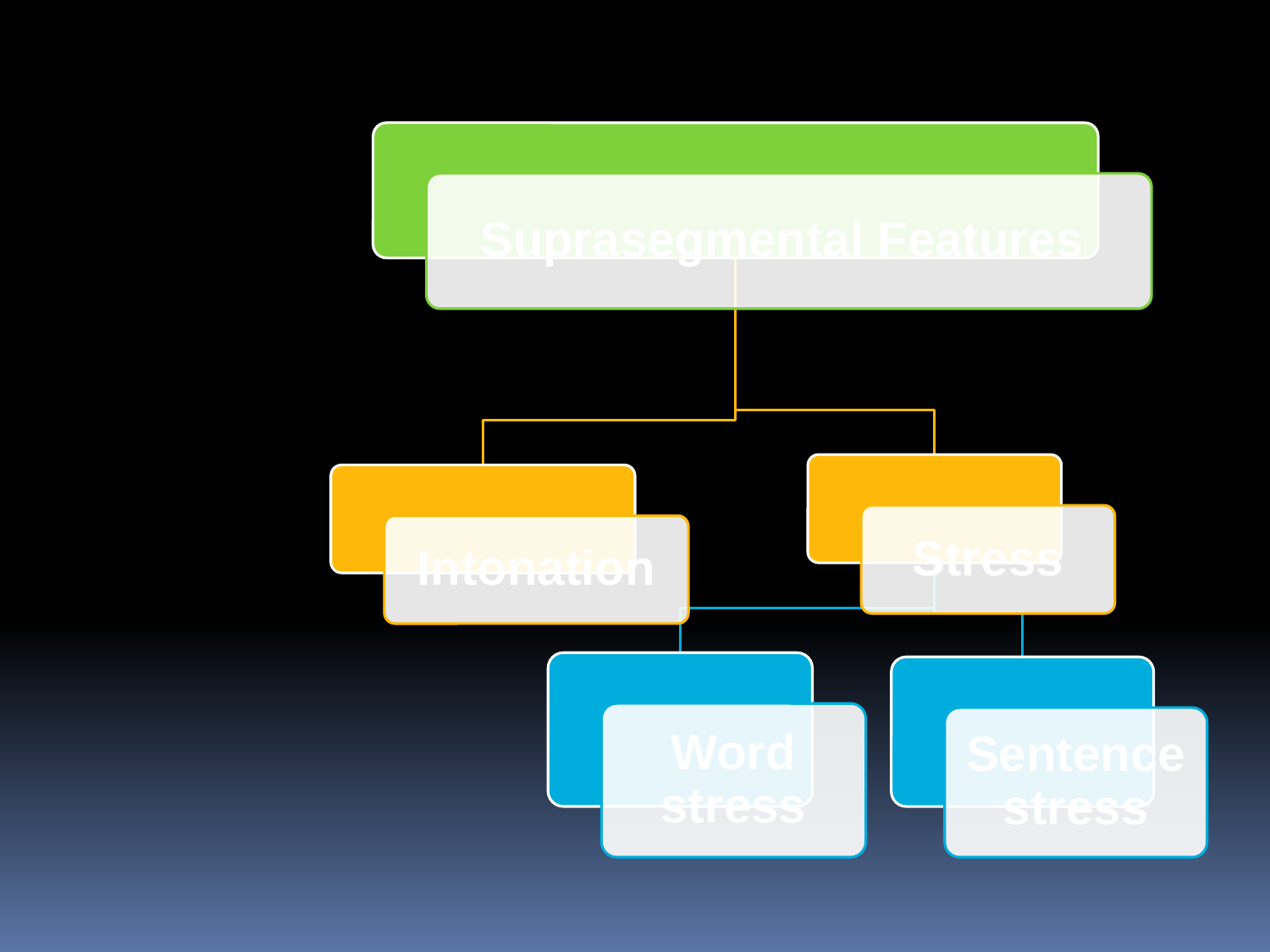

Suprasegmental Features
Intonation
Stress
Word stress
Sentence stress